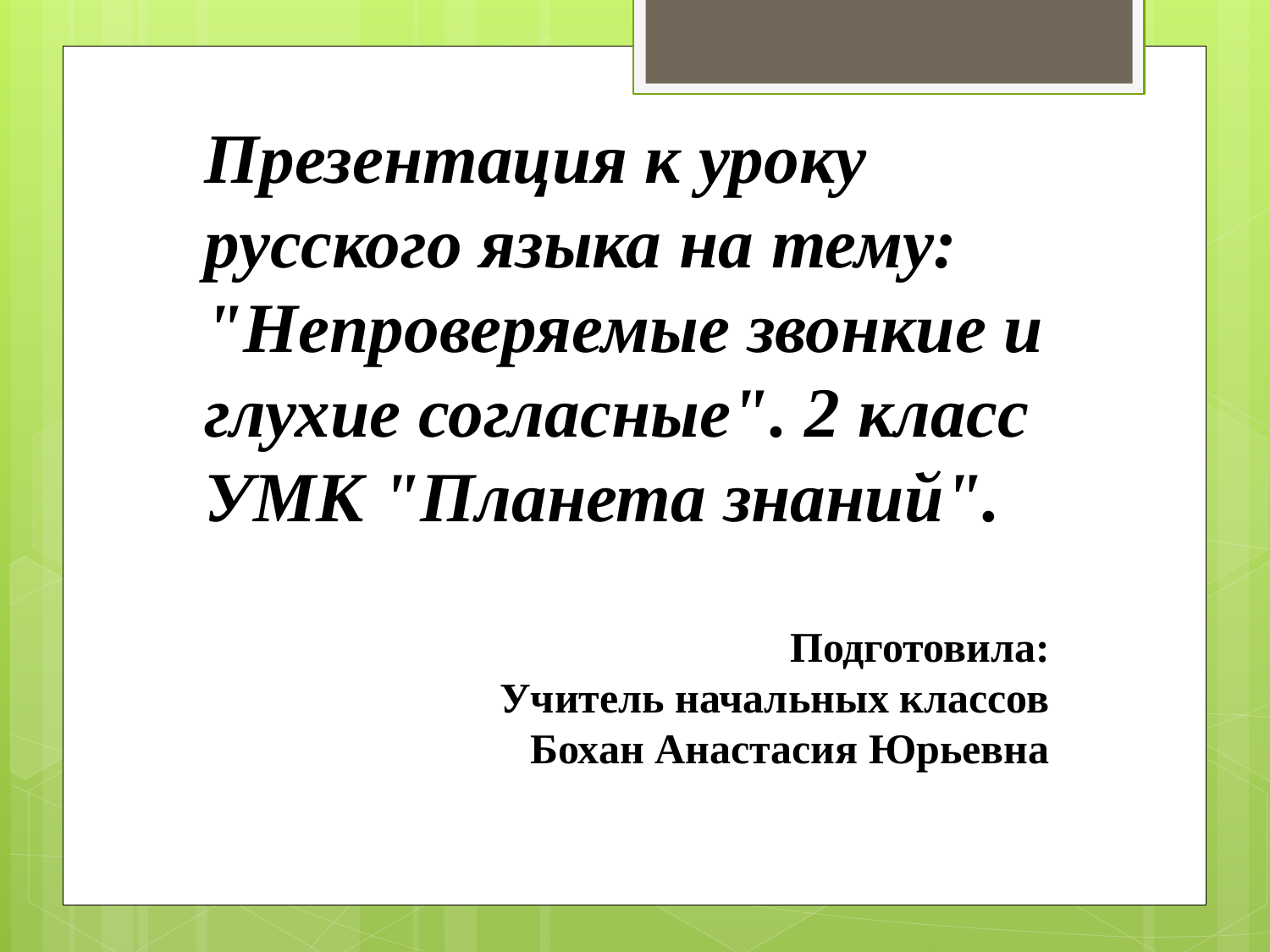

Презентация к уроку русского языка на тему: "Непроверяемые звонкие и глухие согласные". 2 класс УМК "Планета знаний".

Подготовила:
Учитель начальных классов
Бохан Анастасия Юрьевна